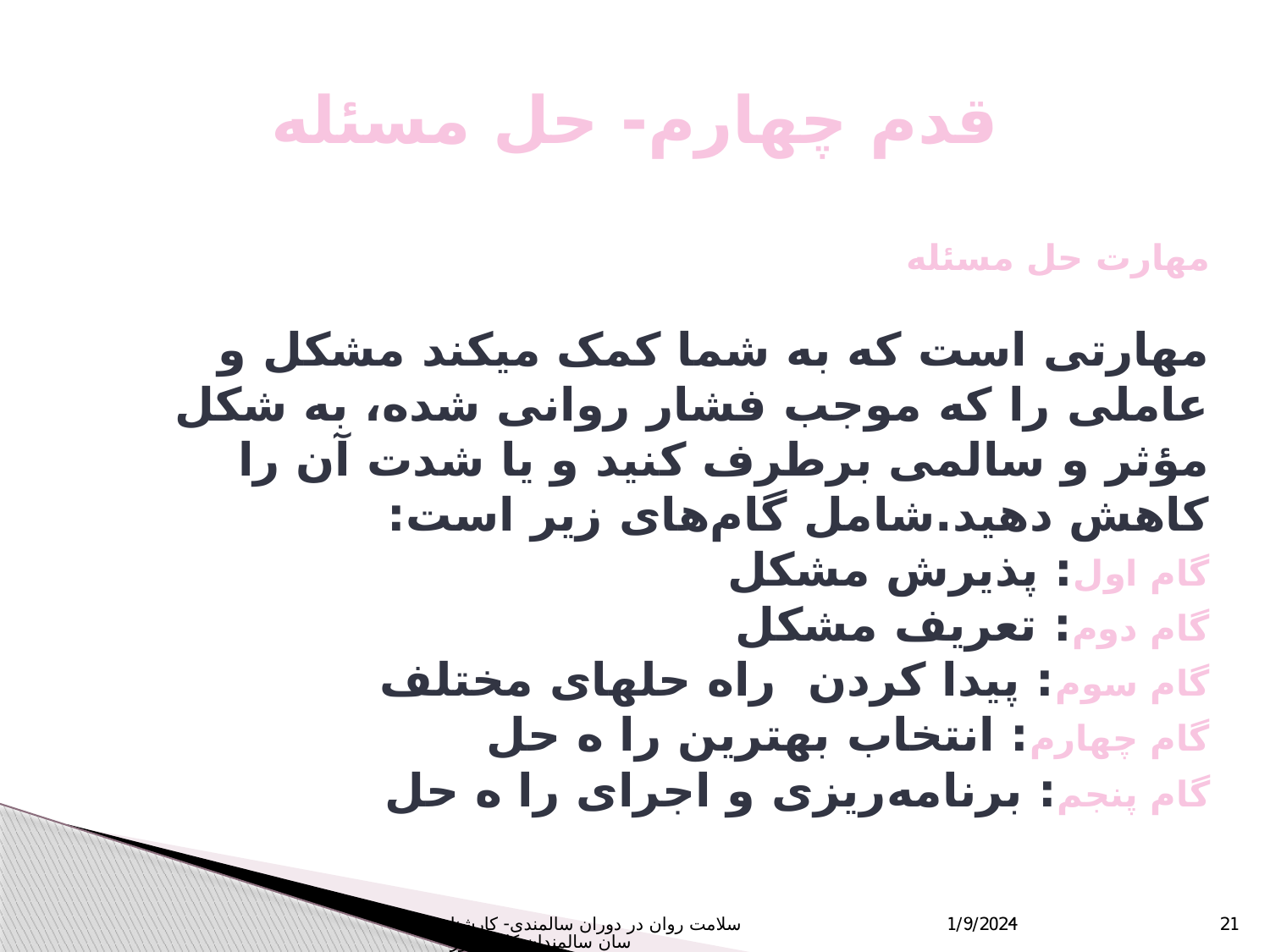

# قدم چهارم- حل مسئله
مهارت حل مسئله

مهارتی است که به شما کمک میکند مشکل و عاملی را که موجب فشار روانی شده، به شکل مؤثر و سالمی برطرف کنید و یا شدت آن را کاهش دهید.شامل گام‌های زیر است:
گام اول: پذیرش مشکل
گام دوم: تعریف مشکل
گام سوم: پیدا کردن  راه حلهای مختلف
گام چهارم: انتخاب بهترین را ه حل
گام پنجم: برنامه‌ریزی و اجرای را ه حل
سلامت روان در دوران سالمندی- کارشناسان سالمندان کل کشور
1/9/2024
21